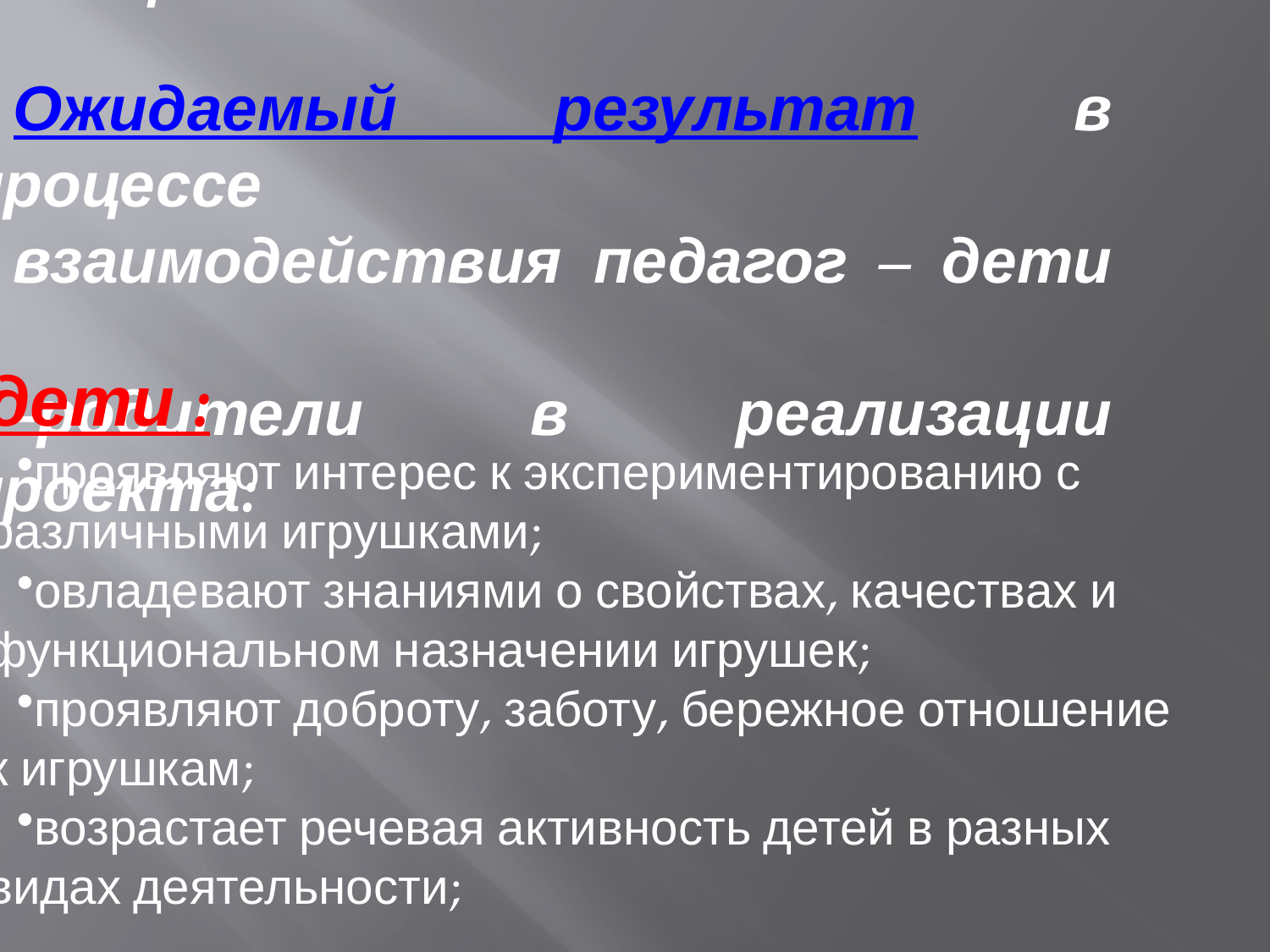

Длительность проекта: 4 месяца

Ожидаемый результат в процессе
взаимодействия педагог – дети –
-родители в реализации проекта:

дети :
проявляют интерес к экспериментированию с
различными игрушками;
овладевают знаниями о свойствах, качествах и
функциональном назначении игрушек;
проявляют доброту, заботу, бережное отношение
к игрушкам;
возрастает речевая активность детей в разных
видах деятельности;